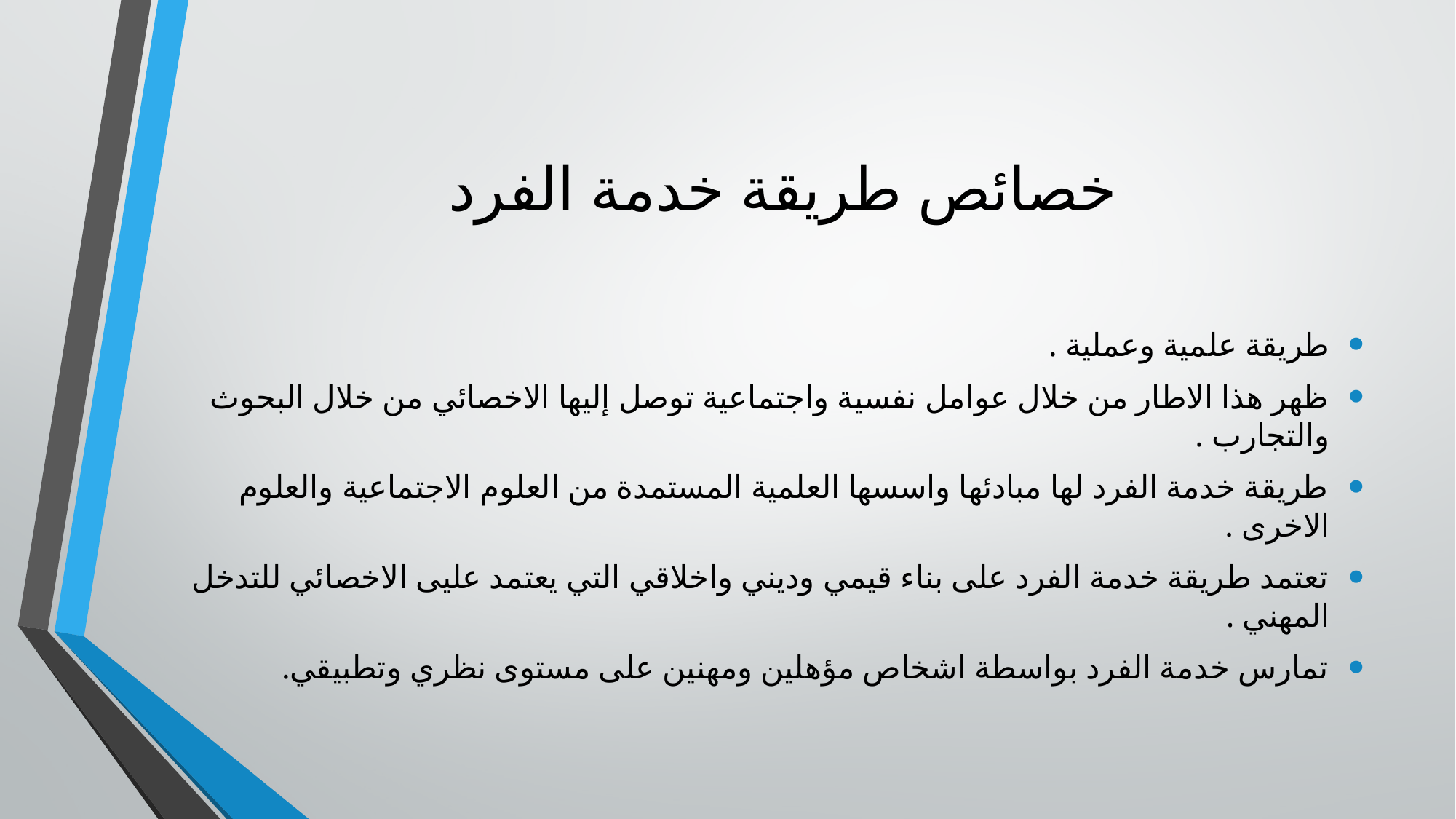

# خصائص طريقة خدمة الفرد
طريقة علمية وعملية .
ظهر هذا الاطار من خلال عوامل نفسية واجتماعية توصل إليها الاخصائي من خلال البحوث والتجارب .
طريقة خدمة الفرد لها مبادئها واسسها العلمية المستمدة من العلوم الاجتماعية والعلوم الاخرى .
تعتمد طريقة خدمة الفرد على بناء قيمي وديني واخلاقي التي يعتمد عليى الاخصائي للتدخل المهني .
تمارس خدمة الفرد بواسطة اشخاص مؤهلين ومهنين على مستوى نظري وتطبيقي.